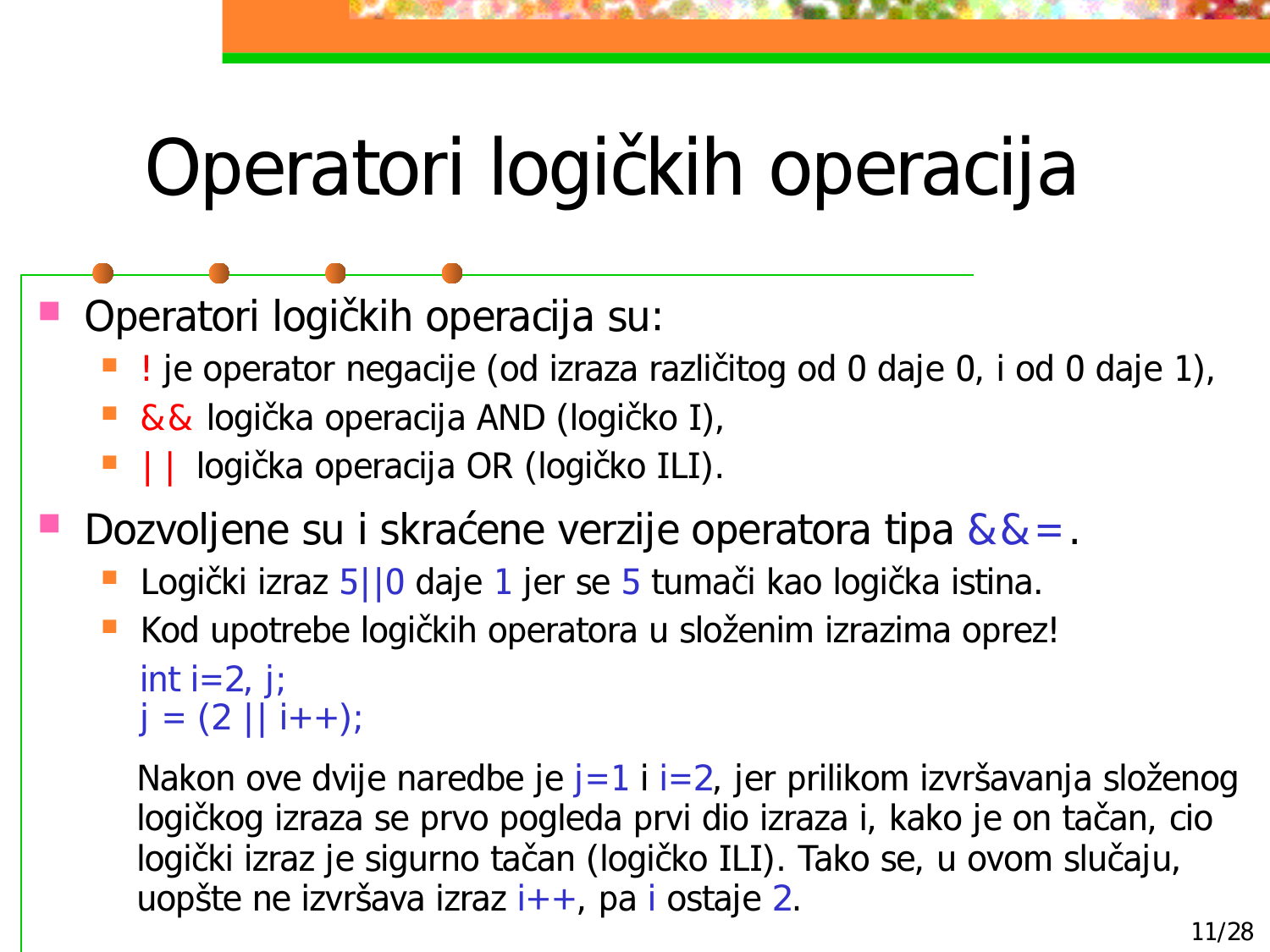

# Operatori logičkih operacija
Operatori logičkih operacija su:
! je operator negacije (od izraza različitog od 0 daje 0, i od 0 daje 1),
&& logička operacija AND (logičko I),
|| logička operacija OR (logičko ILI).
Dozvoljene su i skraćene verzije operatora tipa &&=.
Logički izraz 5||0 daje 1 jer se 5 tumači kao logička istina.
Kod upotrebe logičkih operatora u složenim izrazima oprez!
int i=2, j;
j = (2 || i++);
Nakon ove dvije naredbe je j=1 i i=2, jer prilikom izvršavanja složenog logičkog izraza se prvo pogleda prvi dio izraza i, kako je on tačan, cio logički izraz je sigurno tačan (logičko ILI). Tako se, u ovom slučaju, uopšte ne izvršava izraz i++, pa i ostaje 2.
11/28